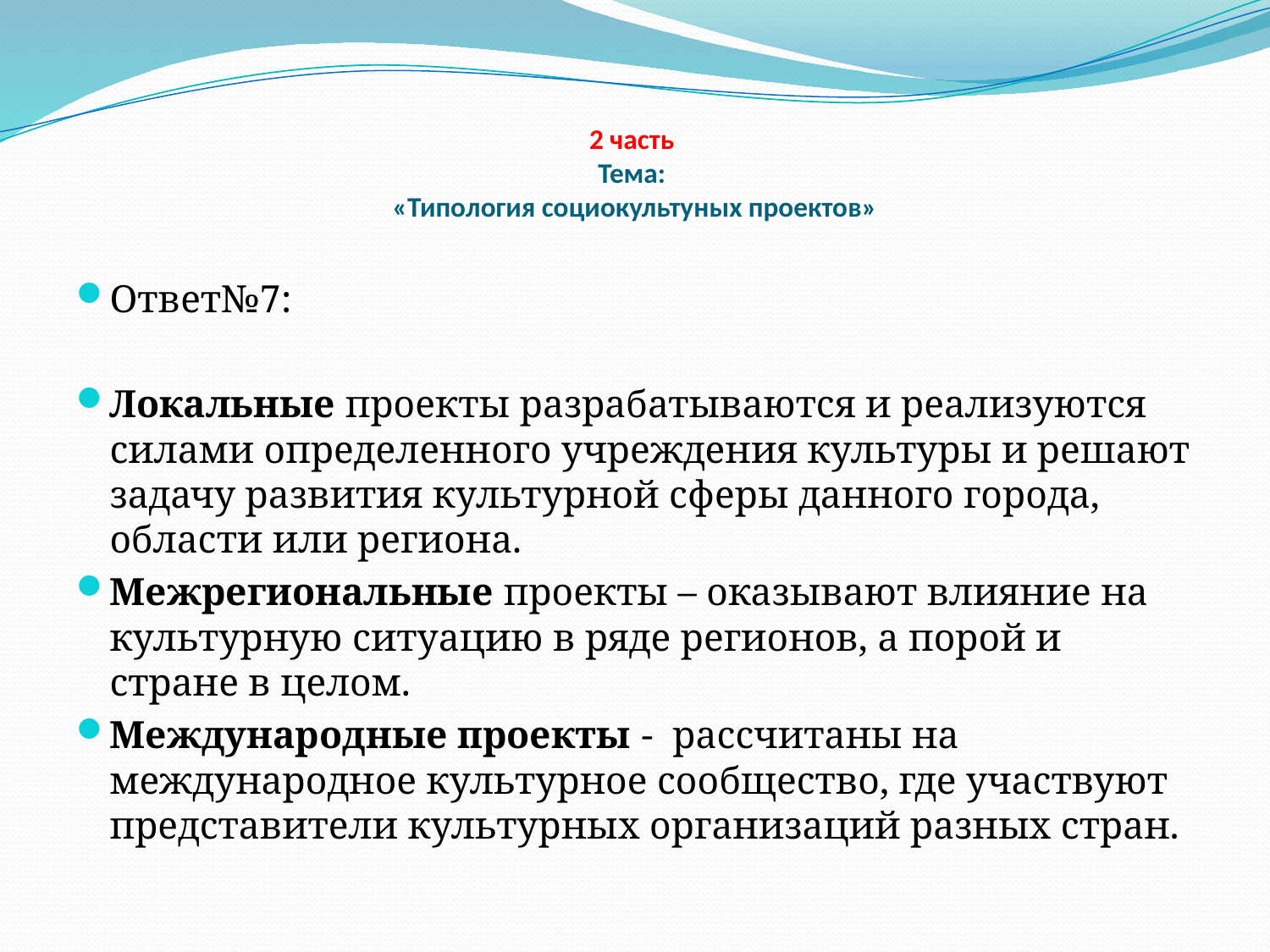

# 2 часть Тема: «Типология социокультуных проектов»
Ответ№7:

Локальные проекты разрабатываются и реализуются силами определенного учреждения культуры и решают задачу развития культурной сферы данного города, области или региона.
Межрегиональные проекты – оказывают влияние на культурную ситуацию в ряде регионов, а порой и стране в целом.
Международные проекты -  рассчитаны на международное культурное сообщество, где участвуют представители культурных организаций разных стран.